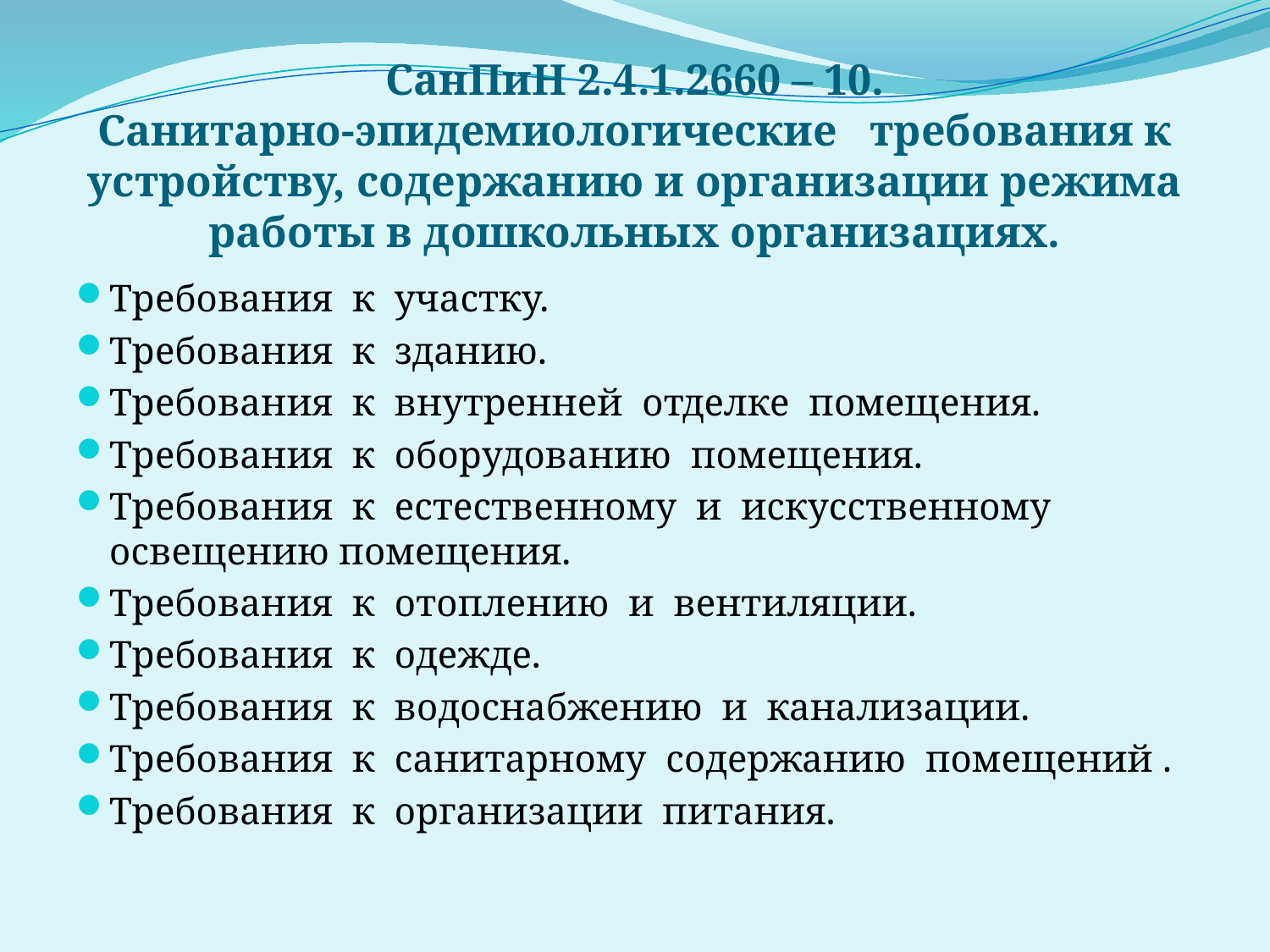

# СанПиН 2.4.1.2660 – 10. Санитарно-эпидемиологические   требования к устройству, содержанию и организации режима работы в дошкольных организациях.
Требования  к  участку.
Требования  к  зданию.
Требования  к  внутренней  отделке  помещения.
Требования  к  оборудованию  помещения.
Требования  к  естественному  и  искусственному  освещению помещения.
Требования  к  отоплению  и  вентиляции.
Требования  к  одежде.
Требования  к  водоснабжению  и  канализации.
Требования  к  санитарному  содержанию  помещений .
Требования  к  организации  питания.